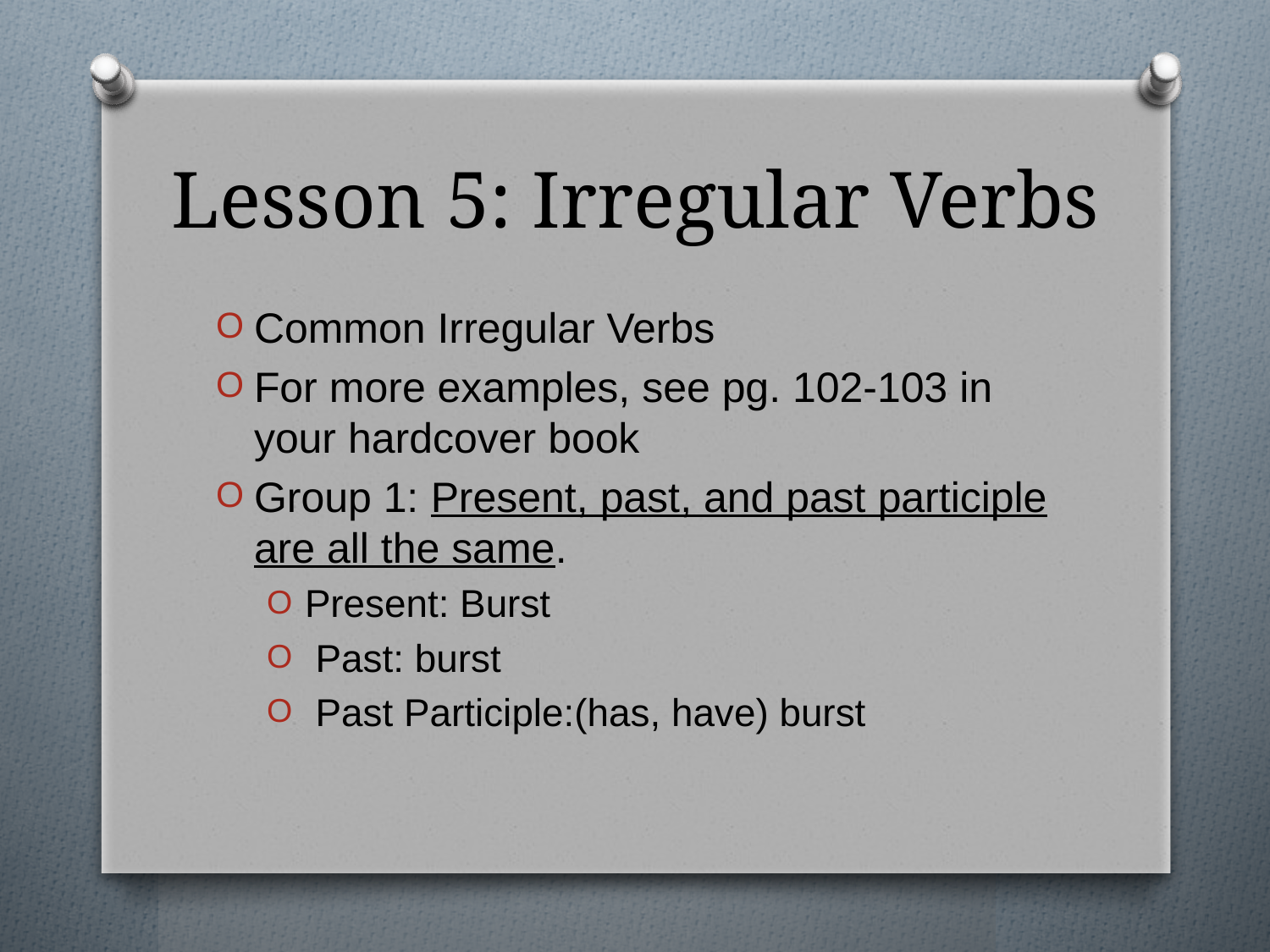

# Lesson 5: Irregular Verbs
Common Irregular Verbs
For more examples, see pg. 102-103 in your hardcover book
Group 1: Present, past, and past participle are all the same.
Present: Burst
 Past: burst
 Past Participle:(has, have) burst